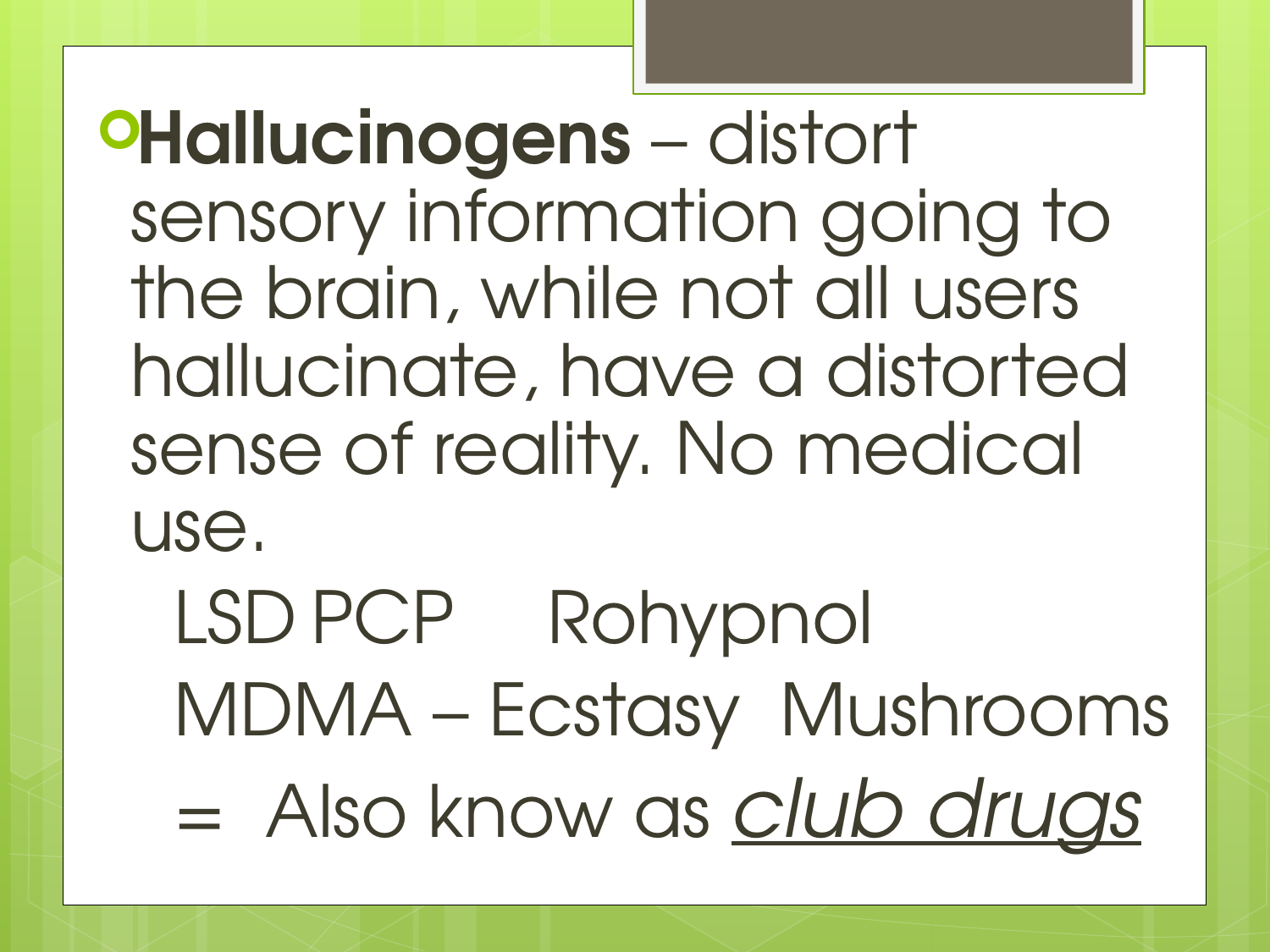

Hallucinogens – distort sensory information going to the brain, while not all users hallucinate, have a distorted sense of reality. No medical use.
LSD	PCP	 Rohypnol
MDMA – Ecstasy  Mushrooms
=  Also know as club drugs